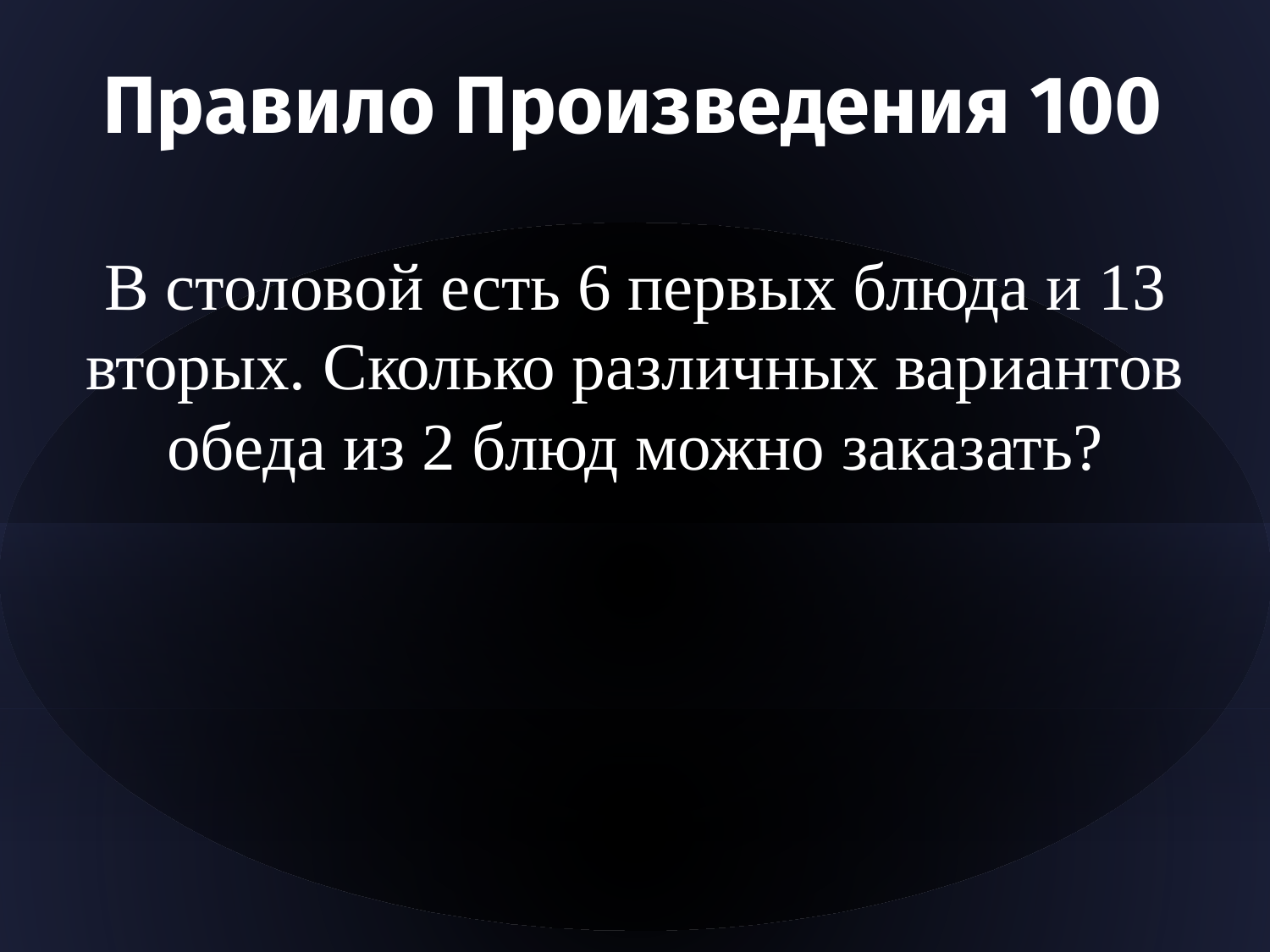

# Правило Произведения 100
В столовой есть 6 первых блюда и 13 вторых. Сколько различных вариантов обеда из 2 блюд можно заказать?